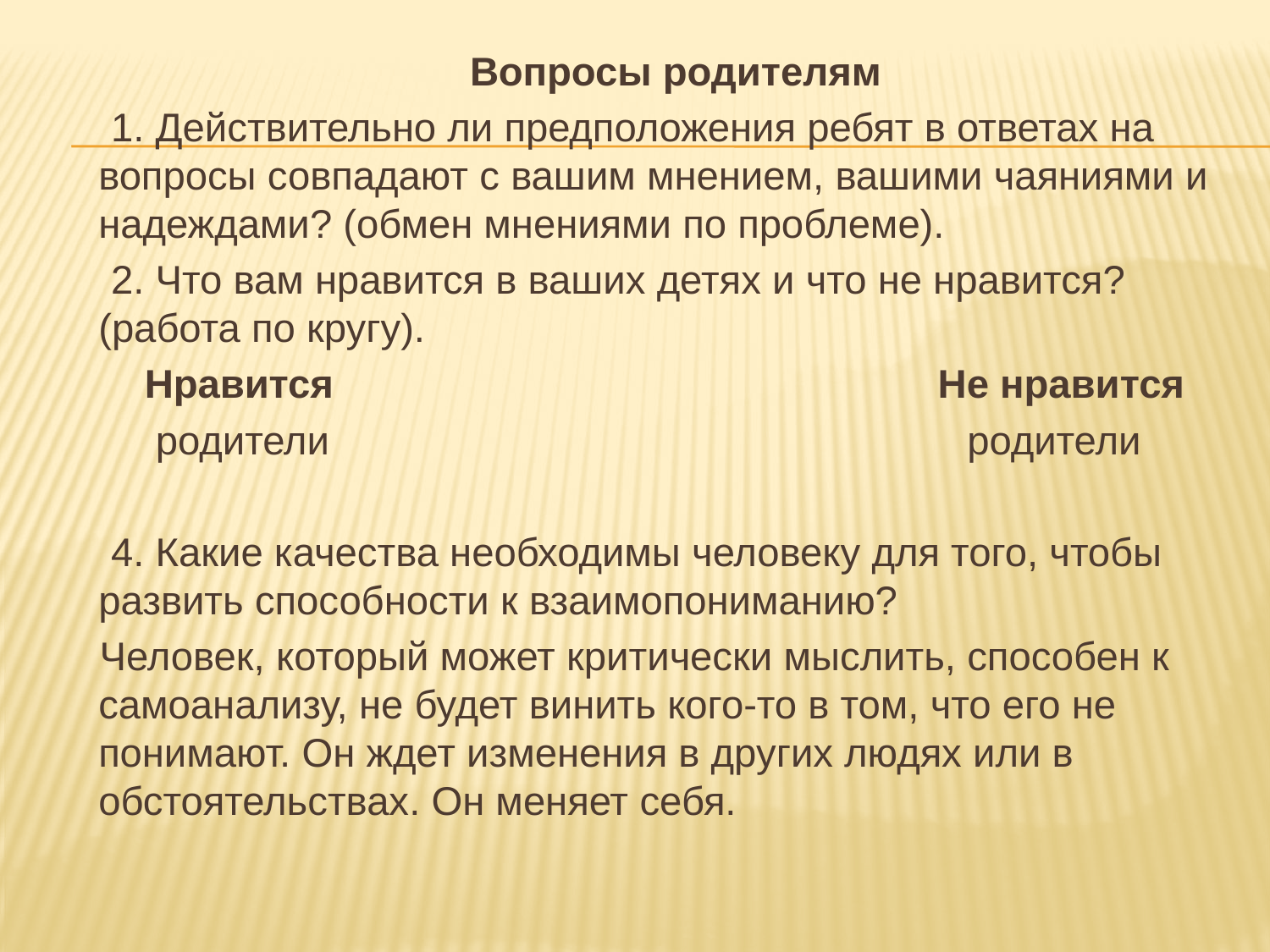

Вопросы родителям
     1. Действительно ли предположения ребят в ответах на вопросы совпадают с вашим мнением, вашими чаяниями и надеждами? (обмен мнениями по проблеме).
     2. Что вам нравится в ваших детях и что не нравится? (работа по кругу).
        Нравится                                                      Не нравится
         родители                                                         родители

     4. Какие качества необходимы человеку для того, чтобы развить способности к взаимопониманию?
    Человек, который может критически мыслить, способен к самоанализу, не будет винить кого-то в том, что его не понимают. Он ждет изменения в других людях или в обстоятельствах. Он меняет себя.